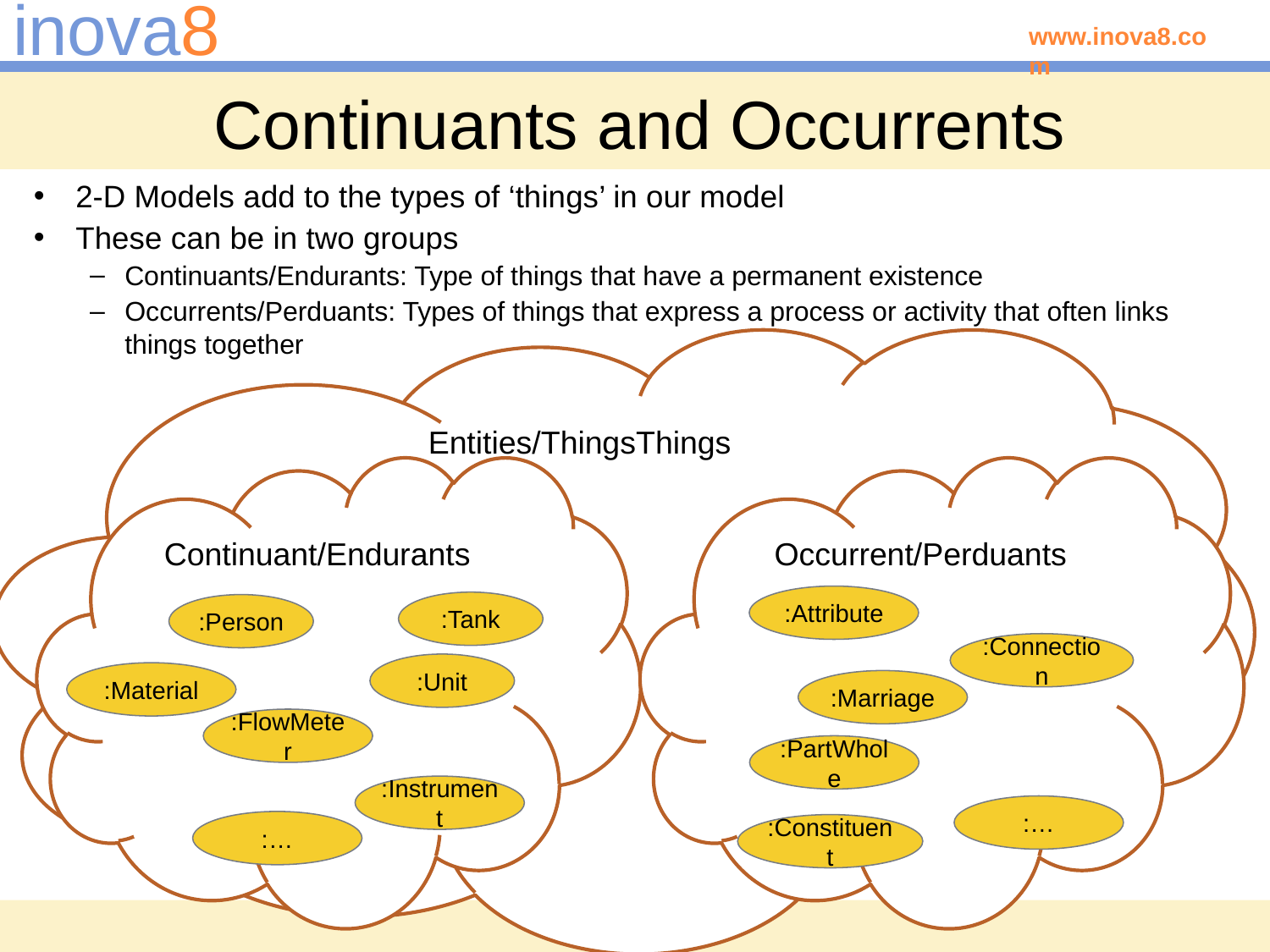

# Continuants and Occurrents
2-D Models add to the types of ‘things’ in our model
These can be in two groups
Continuants/Endurants: Type of things that have a permanent existence
Occurrents/Perduants: Types of things that express a process or activity that often links things together
Entities/ThingsThings

Continuant/Endurants

Occurrent/Perduants
:Attribute
:Tank
:Person
:Connection
:Unit
:Material
:Marriage
:FlowMeter
:PartWhole
:Instrument
:…
:…
:Constituent